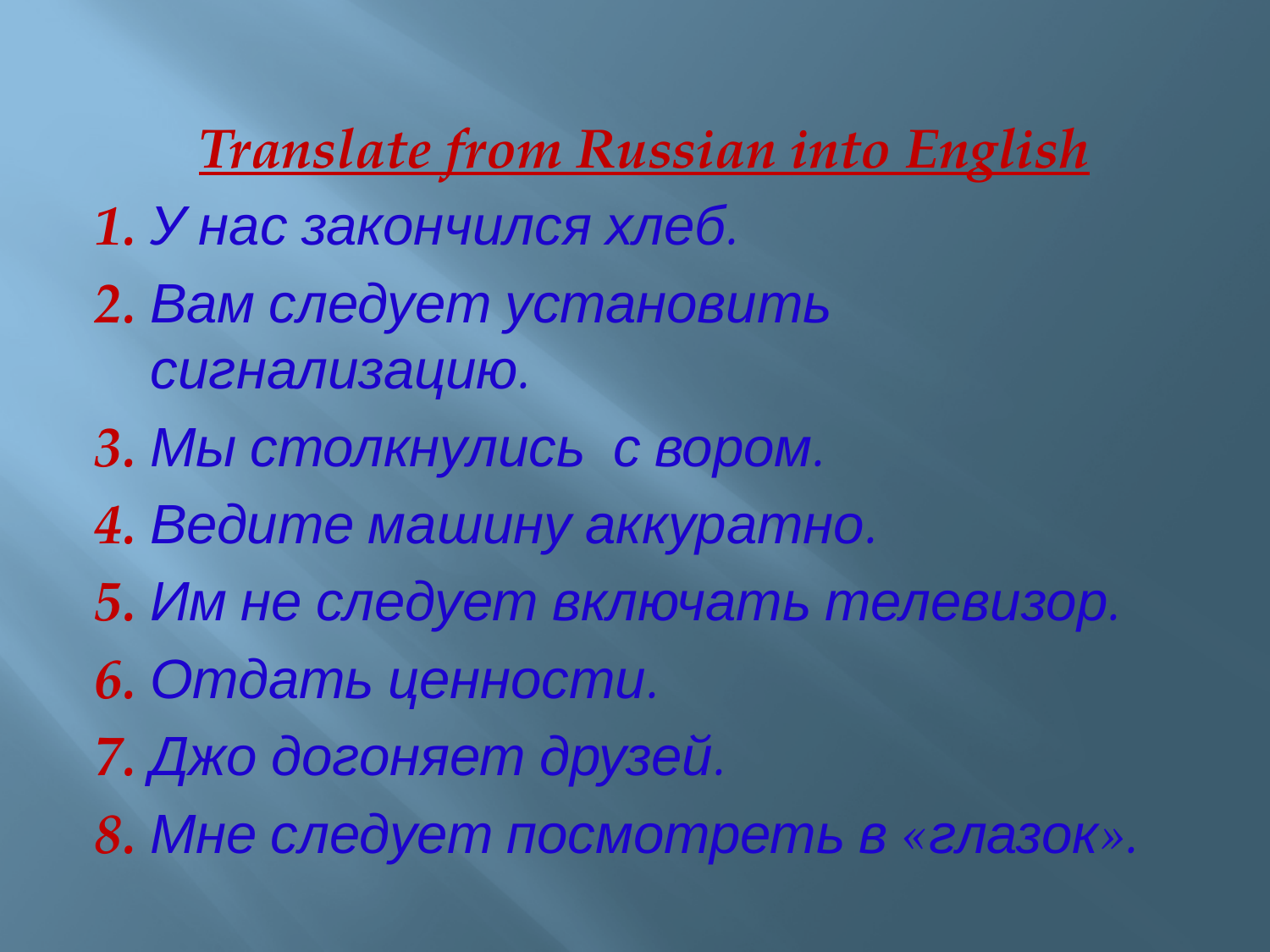

#
Translate from Russian into English
1. У нас закончился хлеб.
2. Вам следует установить сигнализацию.
3. Мы столкнулись  с вором.
4. Ведите машину аккуратно.
5. Им не следует включать телевизор.
6. Отдать ценности.
7. Джо догоняет друзей.
8. Мне следует посмотреть в «глазок».